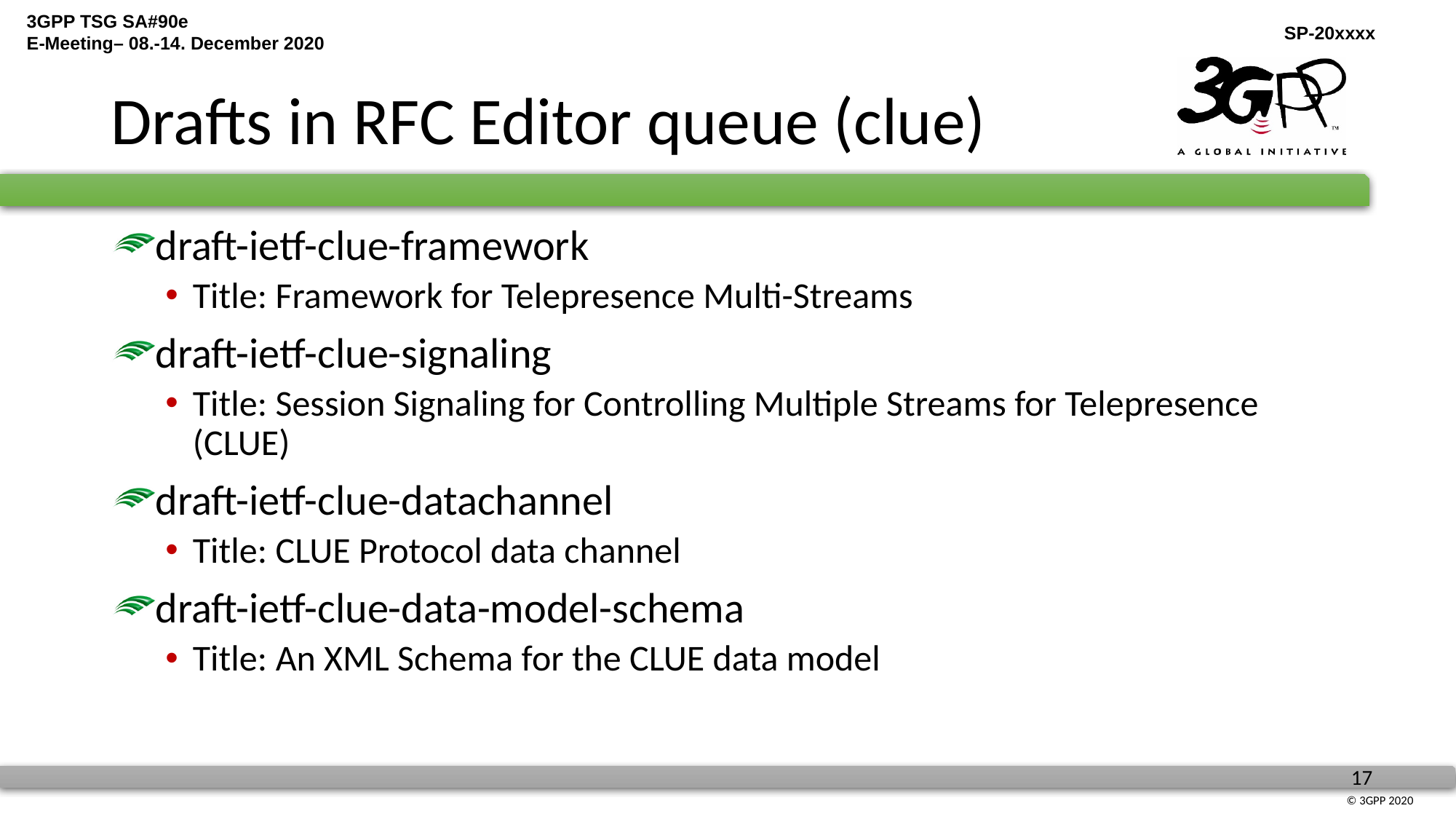

# Drafts in RFC Editor queue (clue)
draft-ietf-clue-framework
Title: Framework for Telepresence Multi-Streams
draft-ietf-clue-signaling
Title: Session Signaling for Controlling Multiple Streams for Telepresence (CLUE)
draft-ietf-clue-datachannel
Title: CLUE Protocol data channel
draft-ietf-clue-data-model-schema
Title: An XML Schema for the CLUE data model